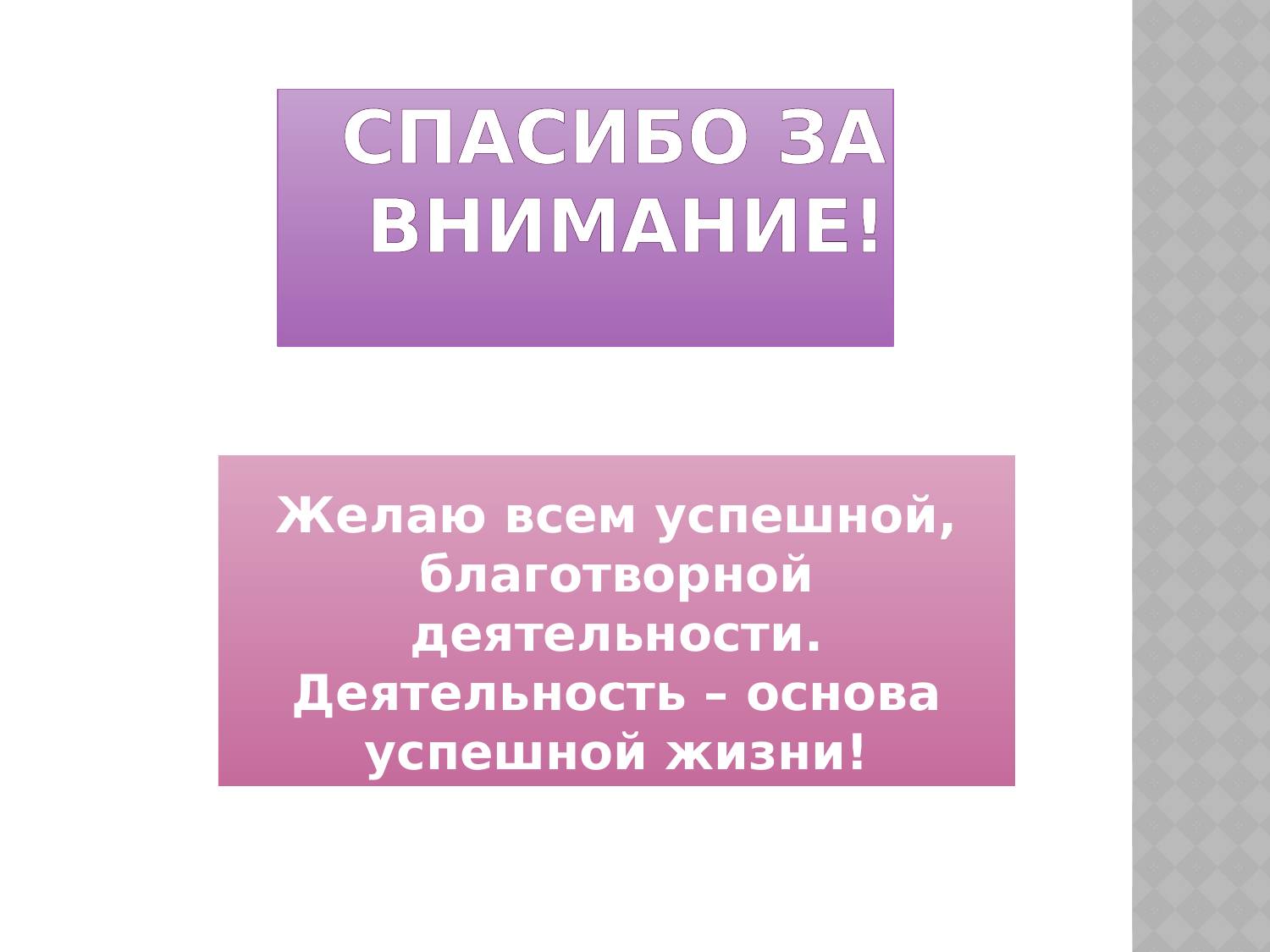

# Спасибо за внимание!
Желаю всем успешной, благотворной деятельности. Деятельность – основа успешной жизни!